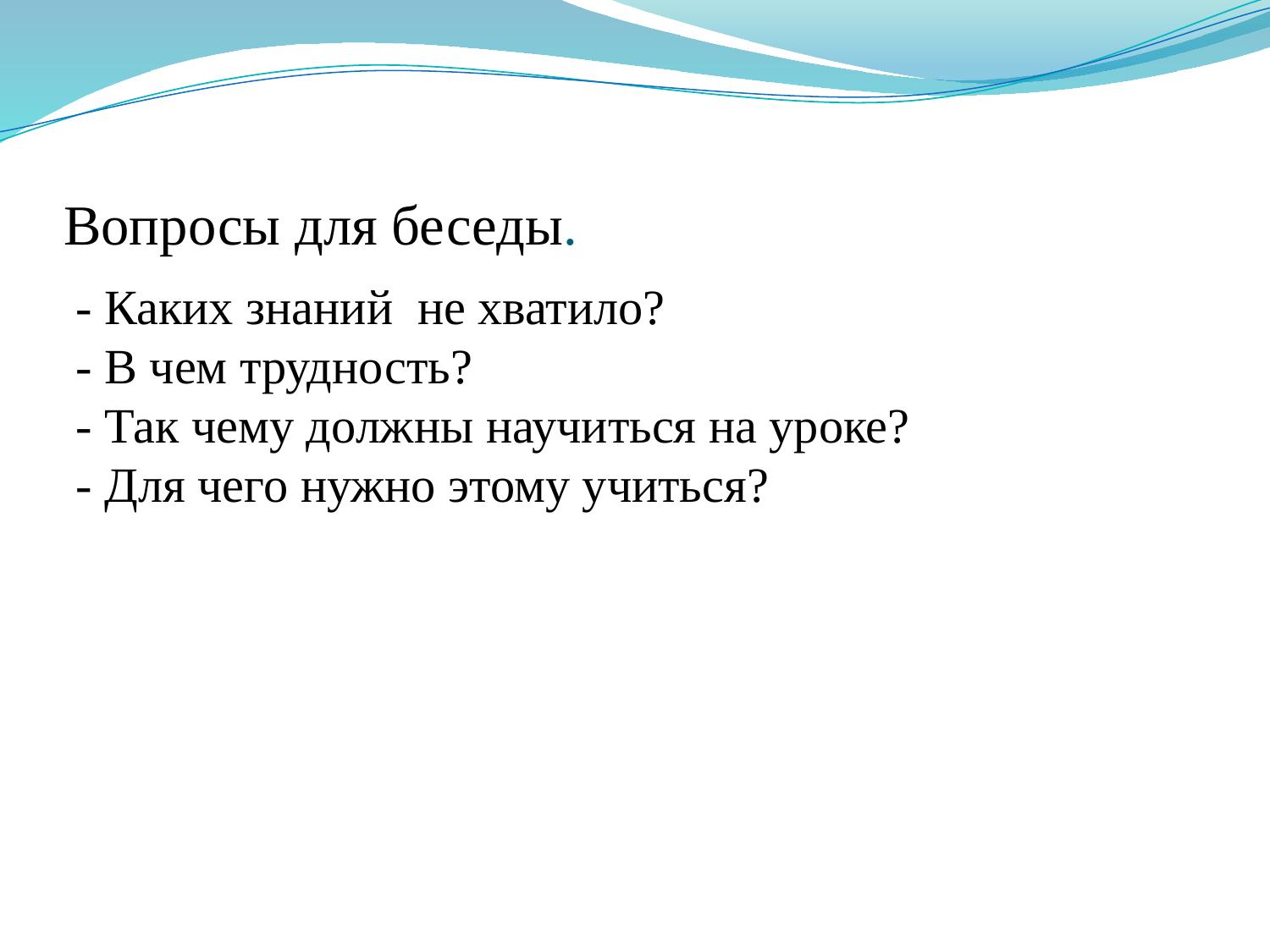

# Вопросы для беседы.
- Каких знаний  не хватило?
- В чем трудность?
- Так чему должны научиться на уроке?
- Для чего нужно этому учиться?